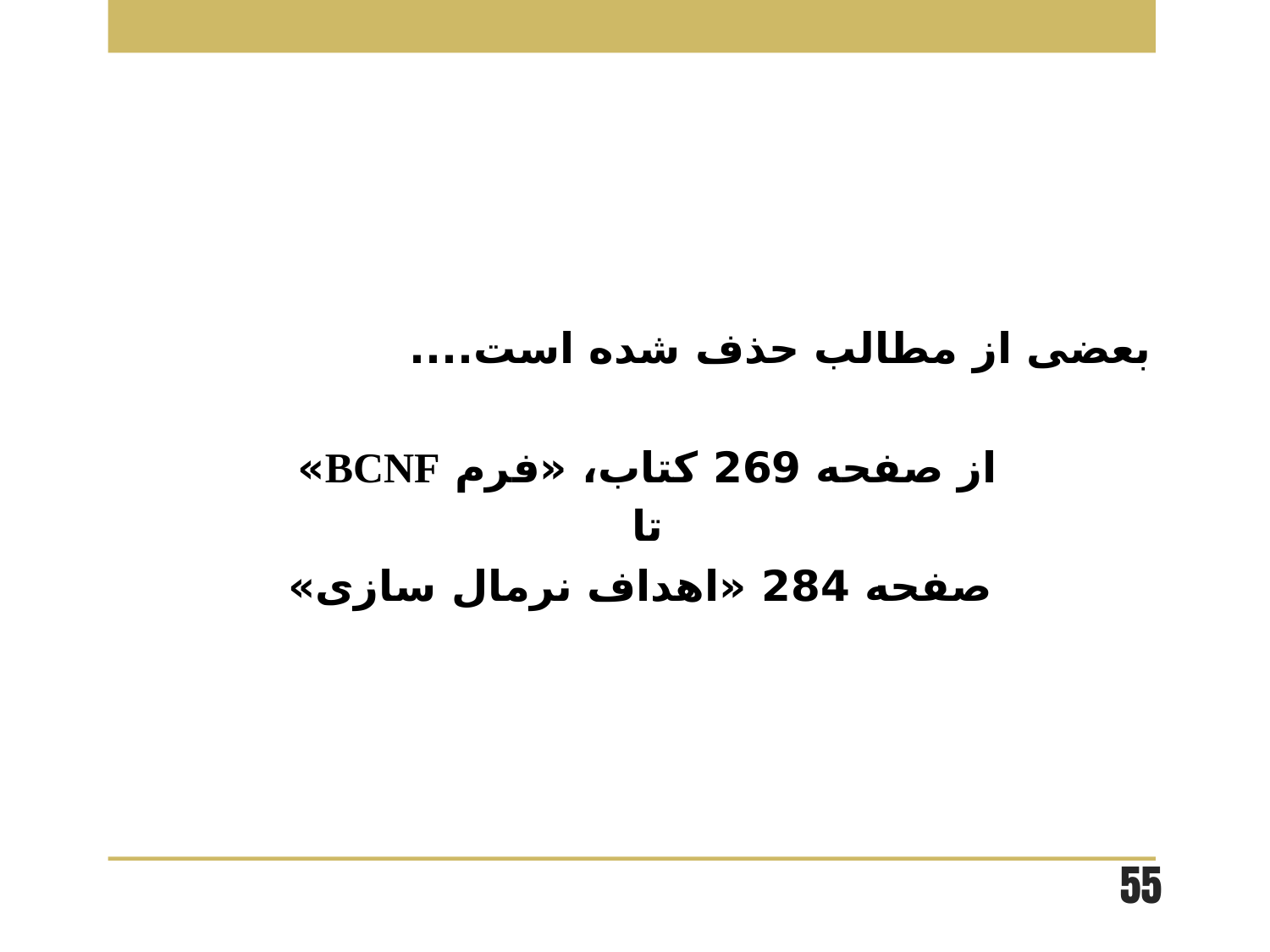

بعضی از مطالب حذف شده است....

از صفحه 269 کتاب، «فرم BCNF»
تا
صفحه 284 «اهداف نرمال سازی»
55